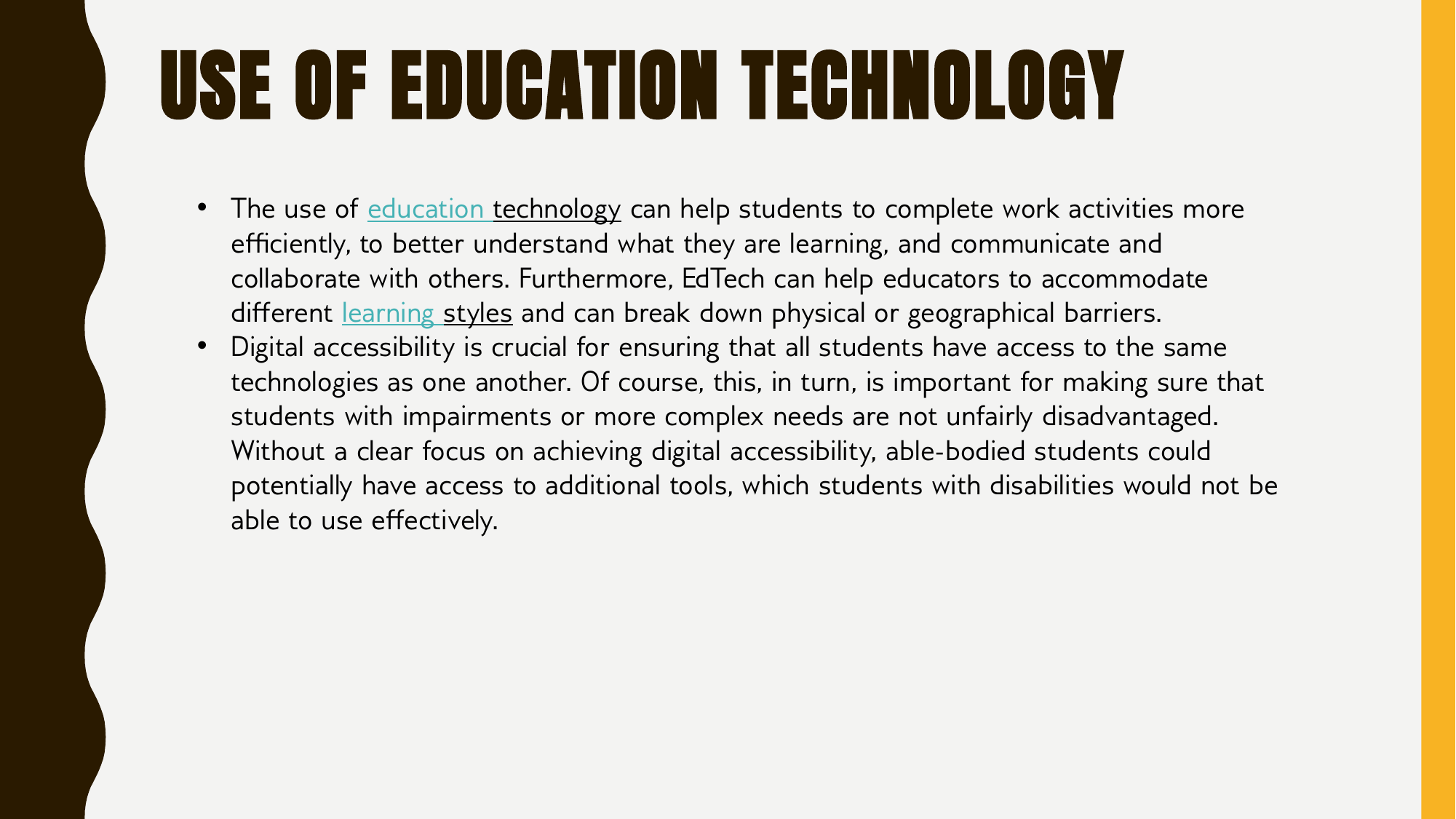

# Use of Education Technology
The use of education technology can help students to complete work activities more efficiently, to better understand what they are learning, and communicate and collaborate with others. Furthermore, EdTech can help educators to accommodate different learning styles and can break down physical or geographical barriers.
Digital accessibility is crucial for ensuring that all students have access to the same technologies as one another. Of course, this, in turn, is important for making sure that students with impairments or more complex needs are not unfairly disadvantaged. Without a clear focus on achieving digital accessibility, able-bodied students could potentially have access to additional tools, which students with disabilities would not be able to use effectively.